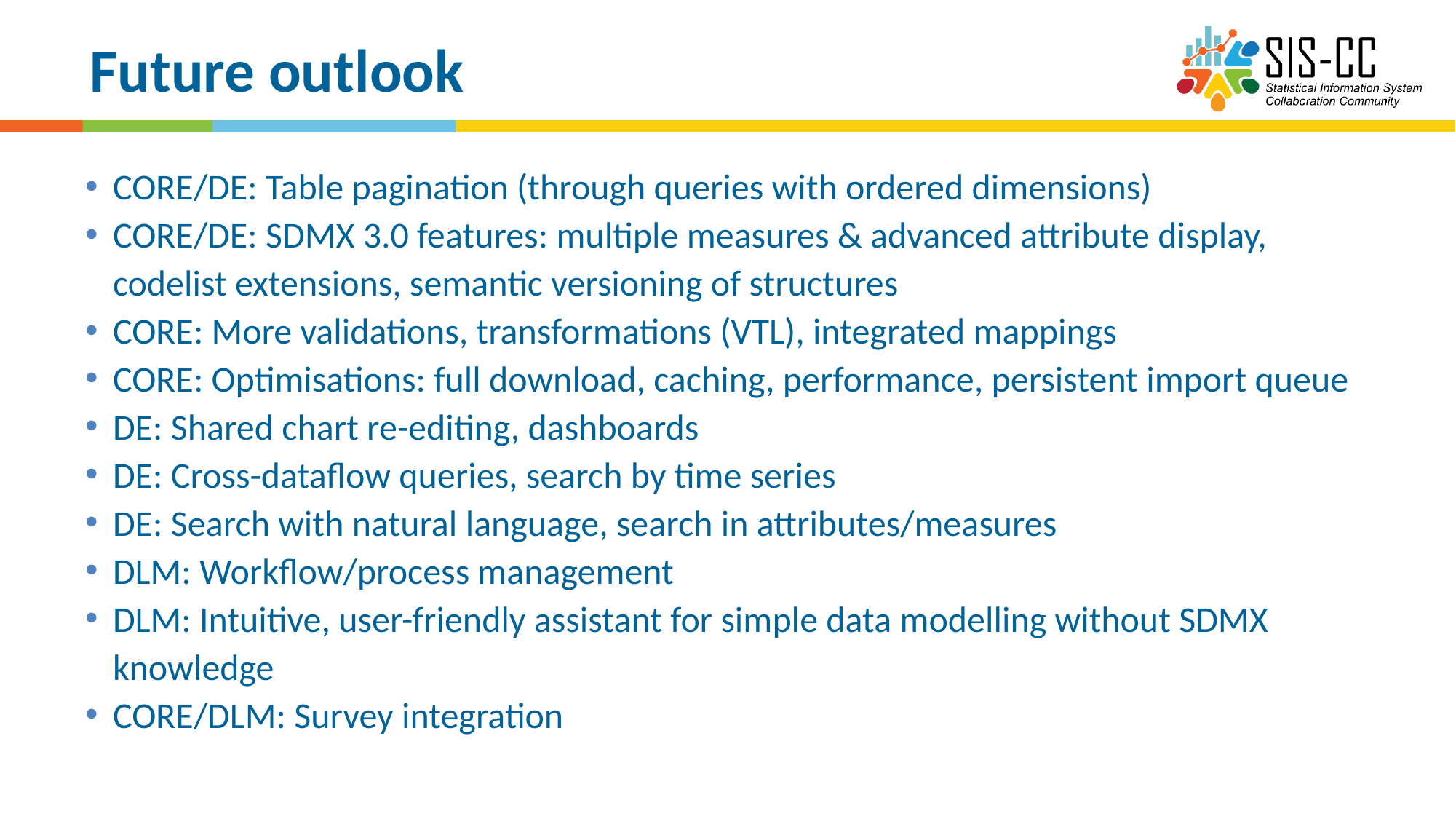

# Future outlook
CORE/DE: Table pagination (through queries with ordered dimensions)
CORE/DE: SDMX 3.0 features: multiple measures & advanced attribute display, codelist extensions, semantic versioning of structures
CORE: More validations, transformations (VTL), integrated mappings
CORE: Optimisations: full download, caching, performance, persistent import queue
DE: Shared chart re-editing, dashboards
DE: Cross-dataflow queries, search by time series
DE: Search with natural language, search in attributes/measures
DLM: Workflow/process management
DLM: Intuitive, user-friendly assistant for simple data modelling without SDMX knowledge
CORE/DLM: Survey integration